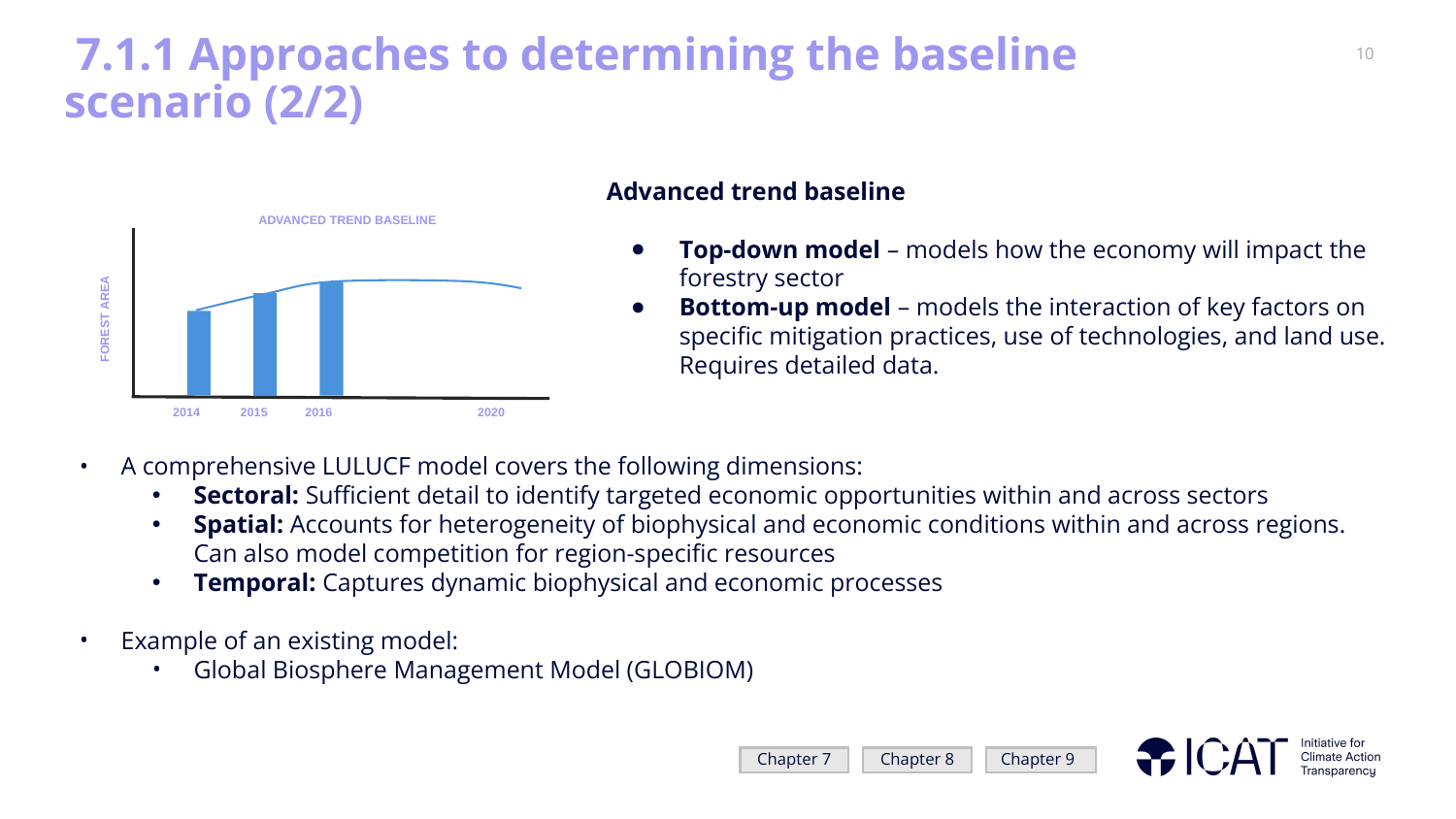

# 7.1.1 Approaches to determining the baseline scenario (2/2)
Advanced trend baseline

Top-down model – models how the economy will impact the forestry sector
Bottom-up model – models the interaction of key factors on specific mitigation practices, use of technologies, and land use. Requires detailed data.
ADVANCED TREND BASELINE

FOREST AREA

2014
2015
2016
2020
A comprehensive LULUCF model covers the following dimensions:
Sectoral: Sufficient detail to identify targeted economic opportunities within and across sectors
Spatial: Accounts for heterogeneity of biophysical and economic conditions within and across regions. Can also model competition for region-specific resources
Temporal: Captures dynamic biophysical and economic processes

Example of an existing model:
Global Biosphere Management Model (GLOBIOM)

Chapter 7

Chapter 8

Chapter 9